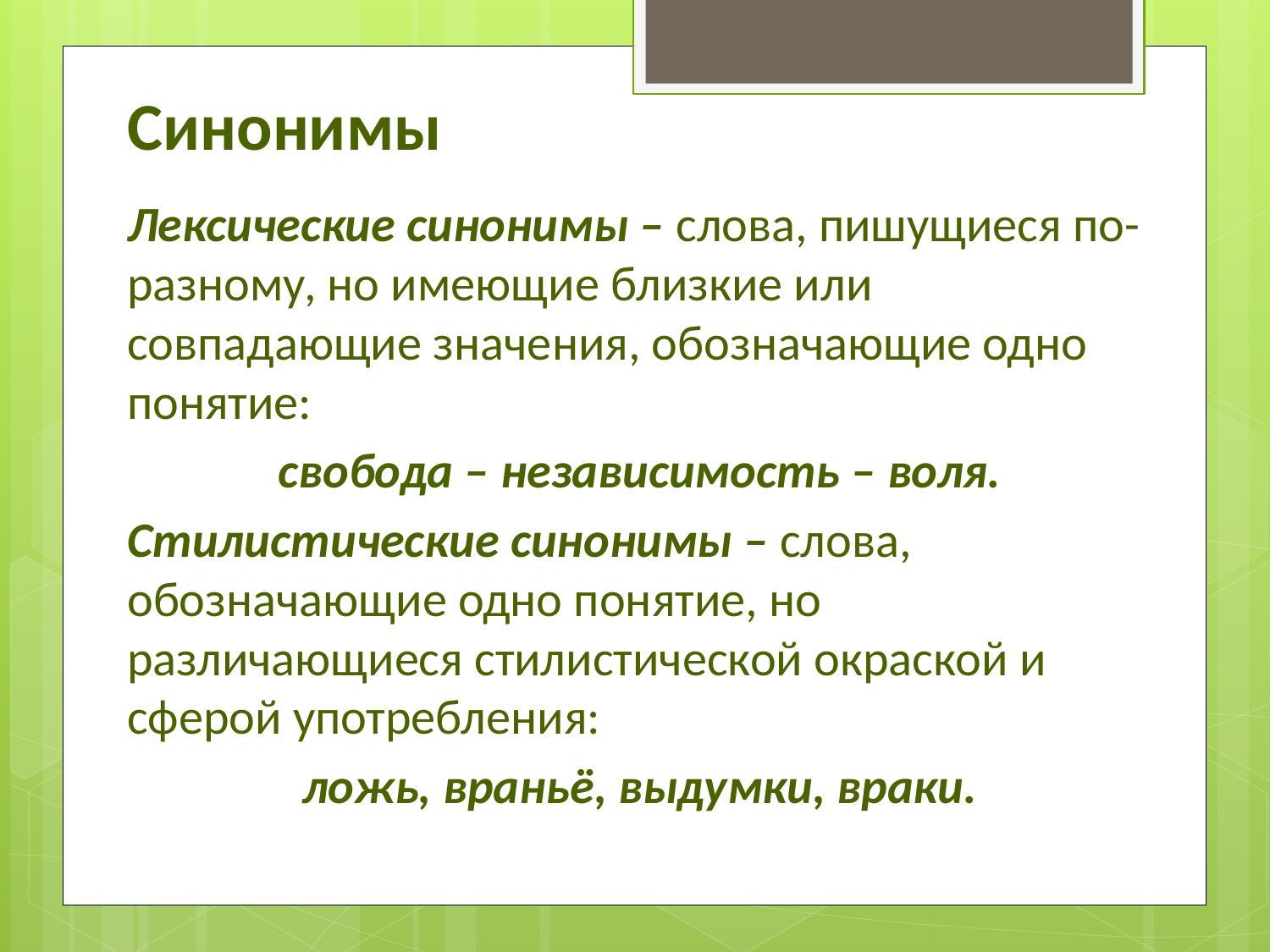

# Синонимы
Лексические синонимы – слова, пишущиеся по-разному, но имеющие близкие или совпадающие значения, обозначающие одно понятие:
свобода – независимость – воля.
Стилистические синонимы – слова, обозначающие одно понятие, но различающиеся стилистической окраской и сферой употребления:
ложь, враньё, выдумки, враки.